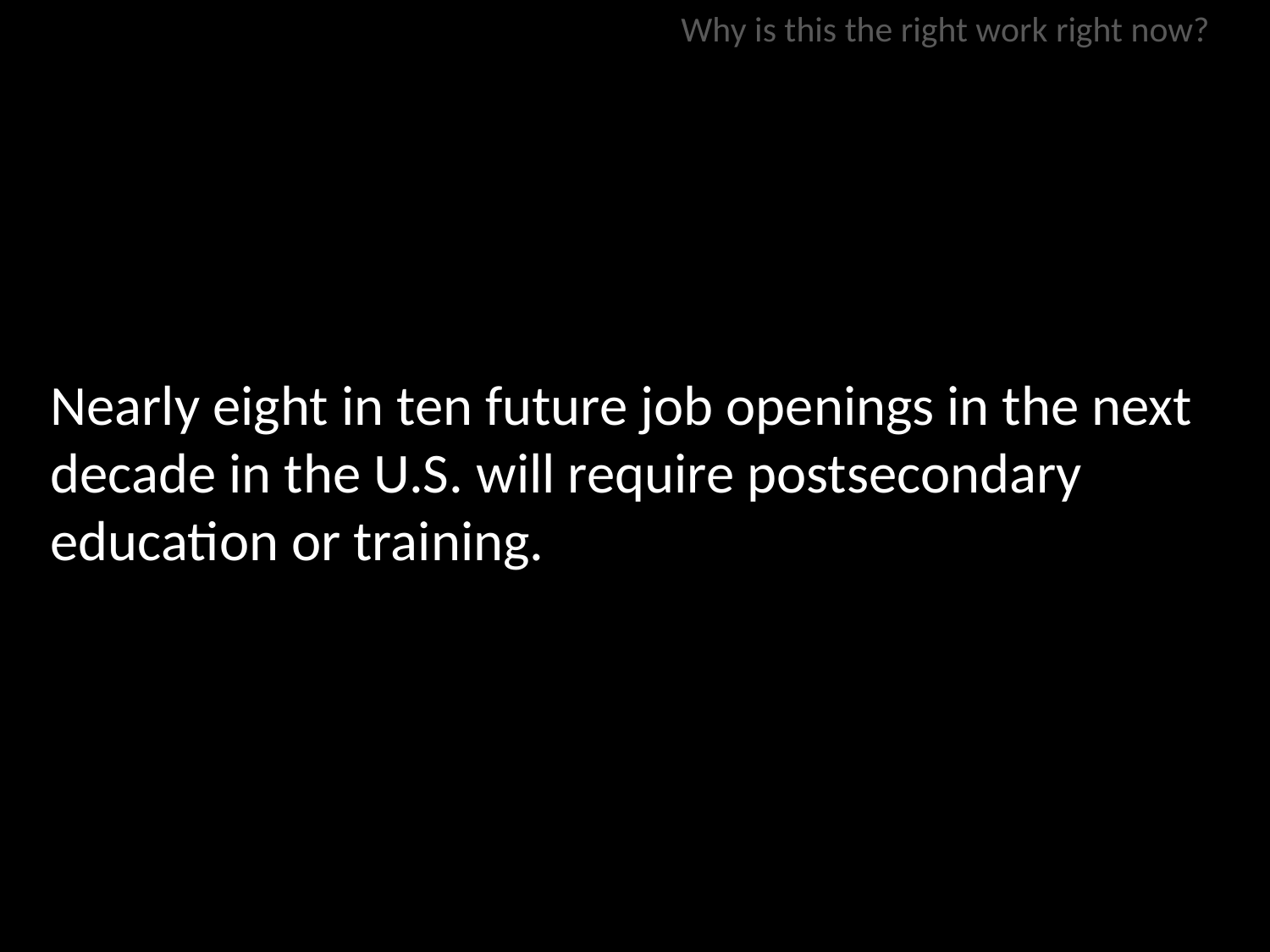

Why is this the right work right now?
Nearly eight in ten future job openings in the next decade in the U.S. will require postsecondary
education or training.